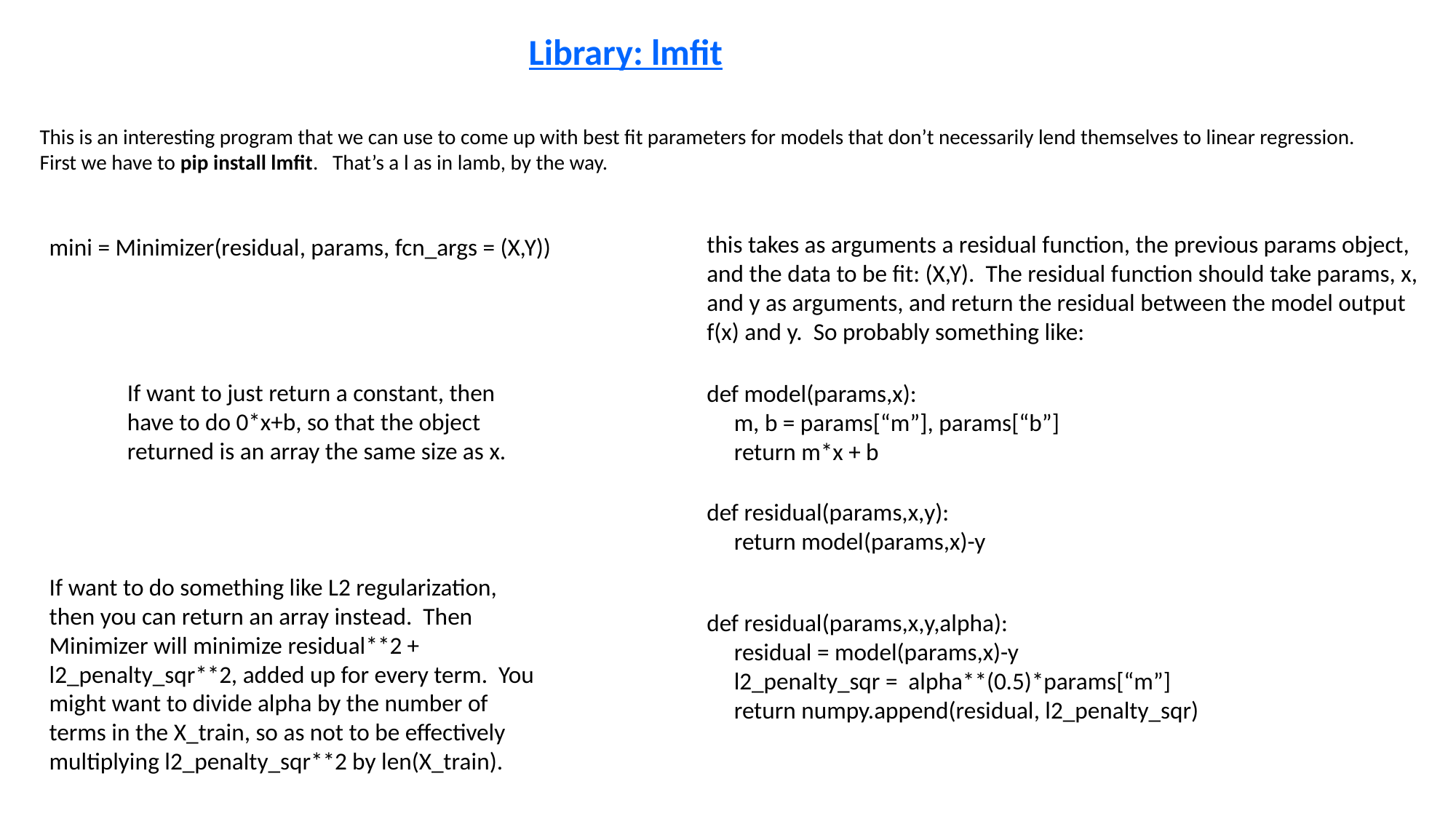

Library: lmfit
This is an interesting program that we can use to come up with best fit parameters for models that don’t necessarily lend themselves to linear regression.  First we have to pip install lmfit.   That’s a l as in lamb, by the way.
this takes as arguments a residual function, the previous params object, and the data to be fit: (X,Y).  The residual function should take params, x, and y as arguments, and return the residual between the model output f(x) and y.  So probably something like:
mini = Minimizer(residual, params, fcn_args = (X,Y))
If want to just return a constant, then have to do 0*x+b, so that the object returned is an array the same size as x.
def model(params,x):
     m, b = params[“m”], params[“b”]
     return m*x + b
def residual(params,x,y):
     return model(params,x)-y
If want to do something like L2 regularization, then you can return an array instead.  Then Minimizer will minimize residual**2 + l2_penalty_sqr**2, added up for every term.  You might want to divide alpha by the number of terms in the X_train, so as not to be effectively multiplying l2_penalty_sqr**2 by len(X_train).
def residual(params,x,y,alpha):
     residual = model(params,x)-y
     l2_penalty_sqr =  alpha**(0.5)*params[“m”]
     return numpy.append(residual, l2_penalty_sqr)